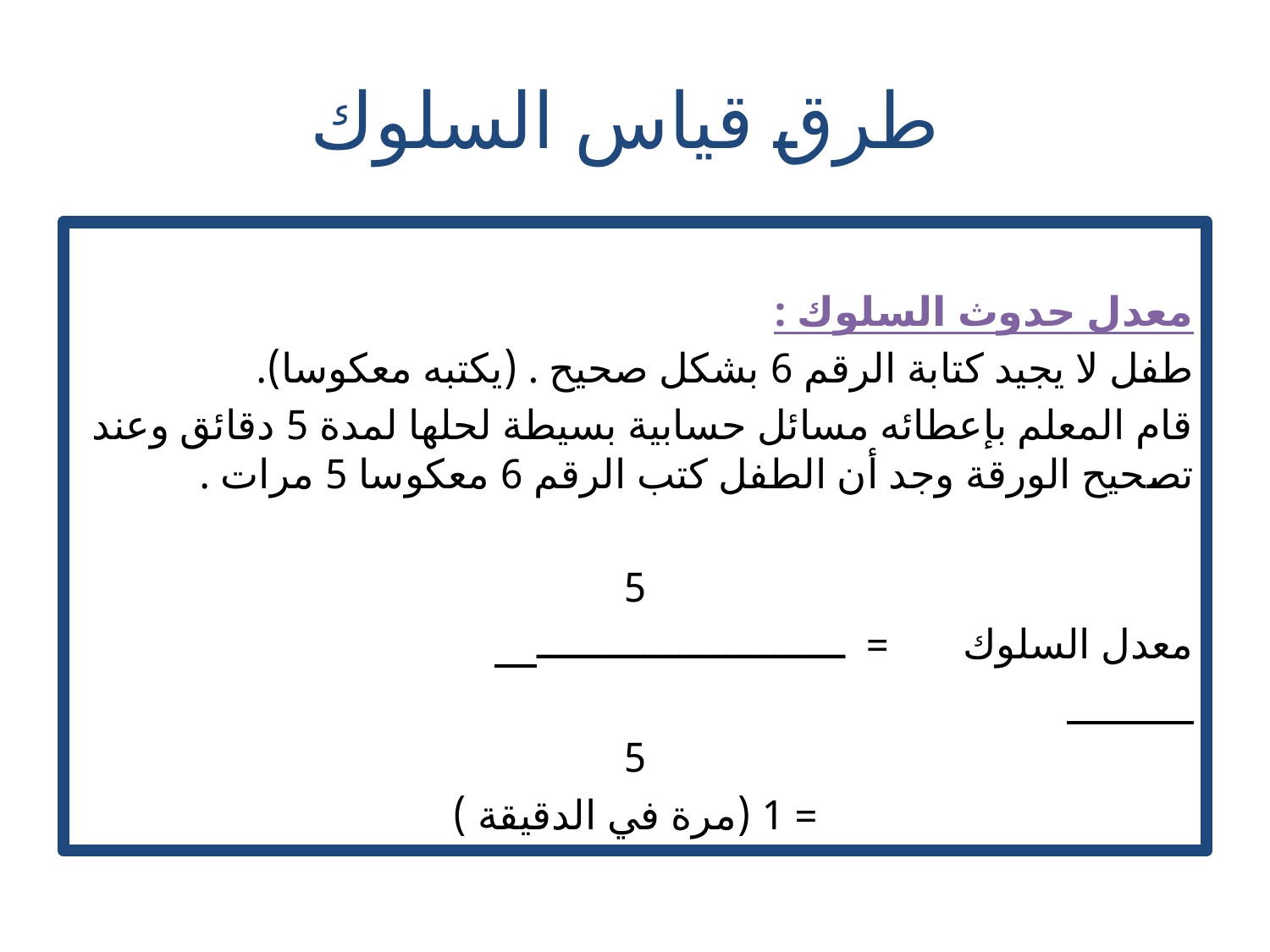

# طرق قياس السلوك

معدل حدوث السلوك :
طفل لا يجيد كتابة الرقم 6 بشكل صحيح . (يكتبه معكوسا).
قام المعلم بإعطائه مسائل حسابية بسيطة لحلها لمدة 5 دقائق وعند تصحيح الورقة وجد أن الطفل كتب الرقم 6 معكوسا 5 مرات .

5
معدل السلوك       =  ــــــــــــــــــــــــــ

5
= 1 (مرة في الدقيقة )